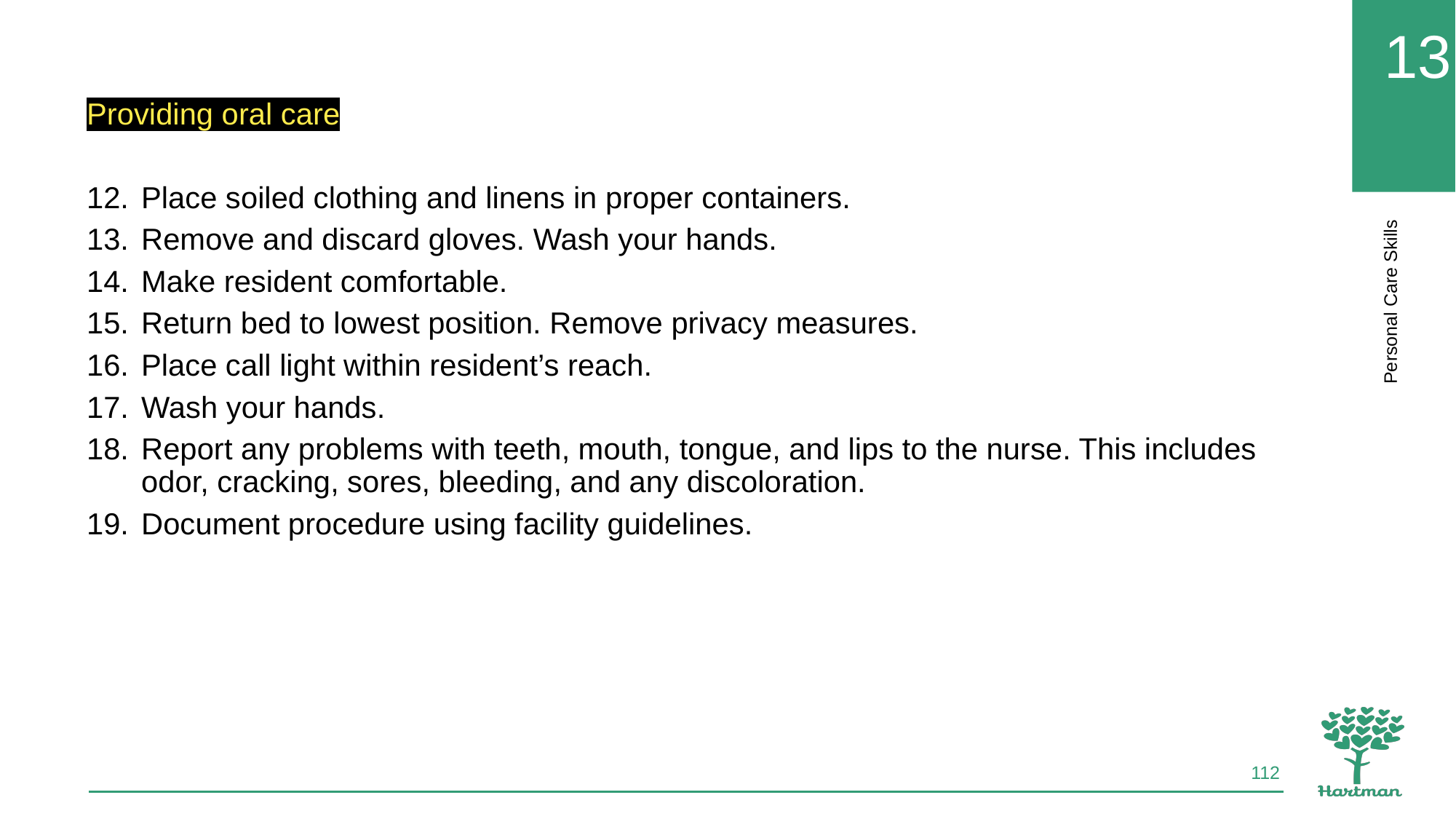

Providing oral care

Place soiled clothing and linens in proper containers.
Remove and discard gloves. Wash your hands.
Make resident comfortable.
Return bed to lowest position. Remove privacy measures.
Place call light within resident’s reach.
Wash your hands.
Report any problems with teeth, mouth, tongue, and lips to the nurse. This includes odor, cracking, sores, bleeding, and any discoloration.
Document procedure using facility guidelines.
112